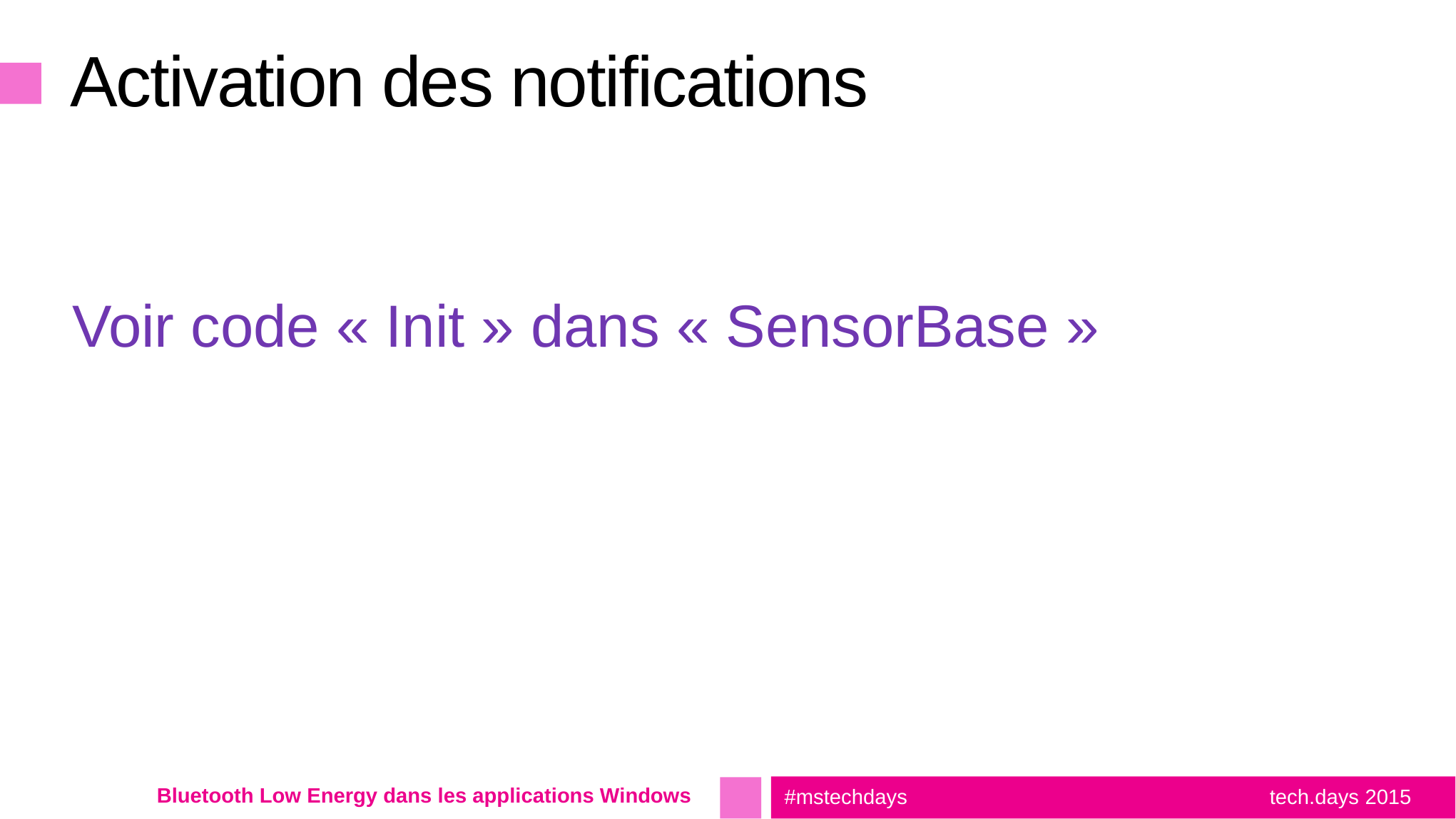

# Activation des notifications

Voir code « Init » dans « SensorBase »

Bluetooth Low Energy dans les applications Windows